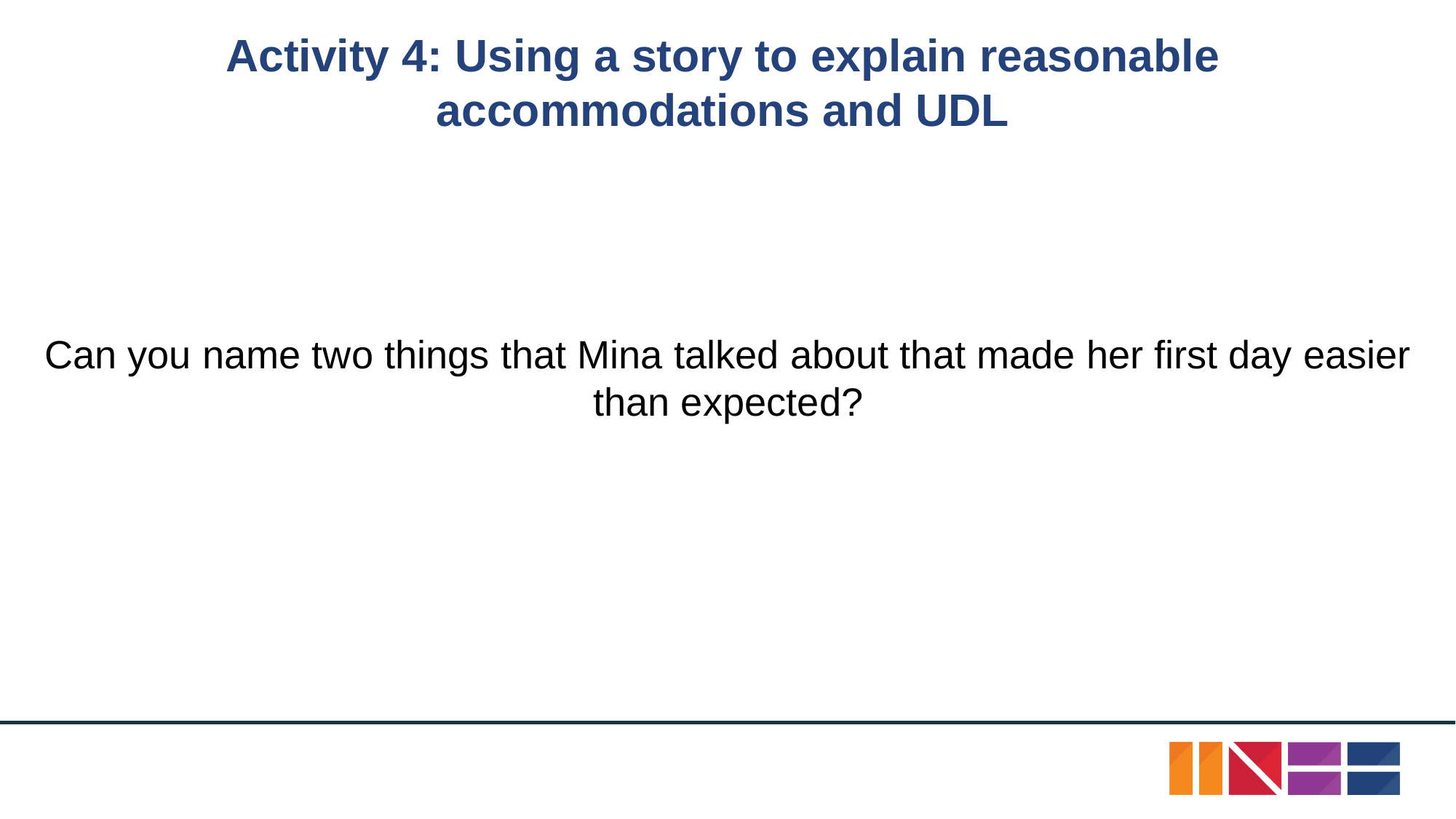

# Activity 4: Using a story to explain reasonable accommodations and UDL

Can you name two things that Mina talked about that made her first day easier than expected?